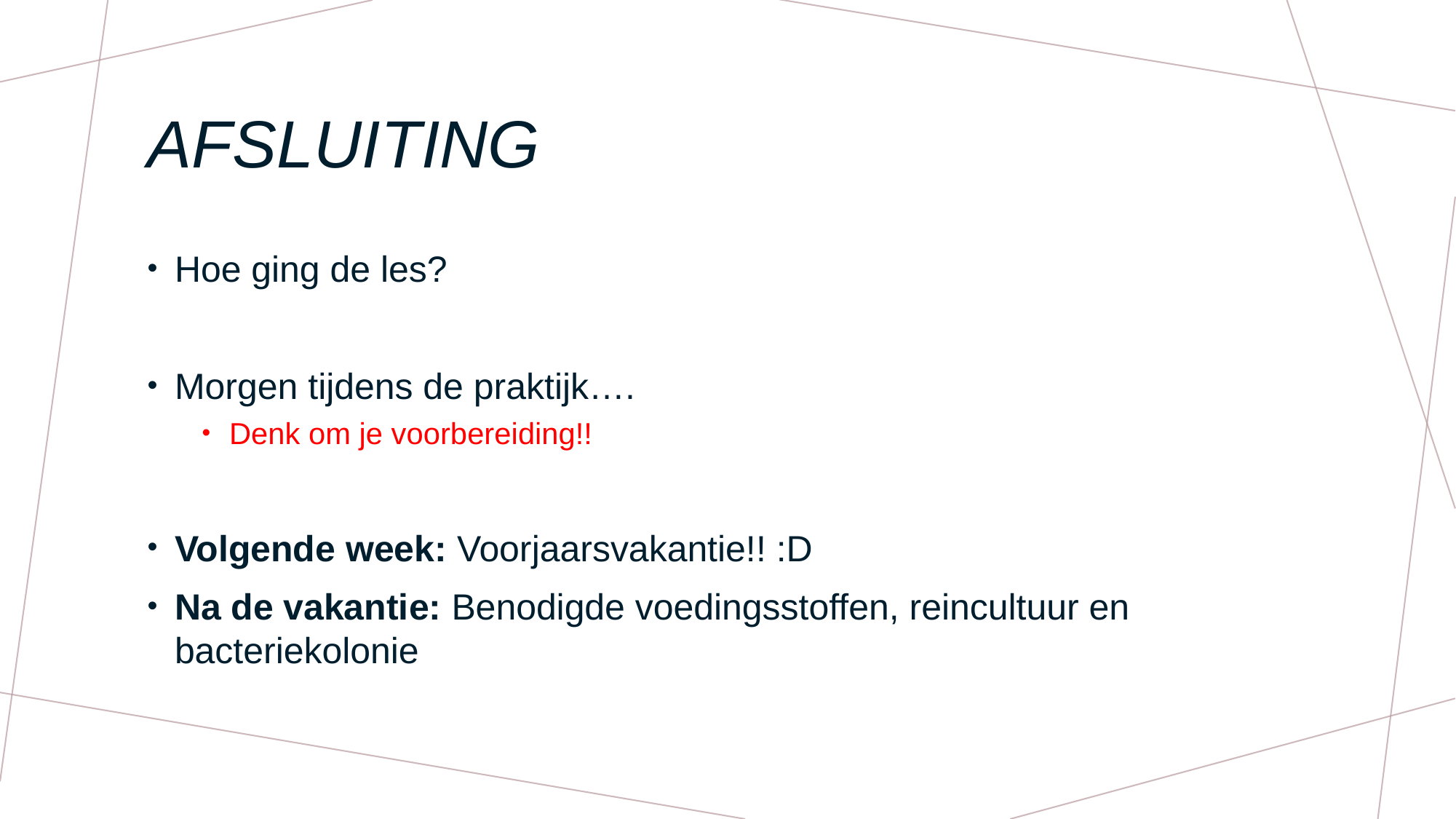

# Afsluiting
Hoe ging de les?

Morgen tijdens de praktijk….
Denk om je voorbereiding!!

Volgende week: Voorjaarsvakantie!! :D
Na de vakantie: Benodigde voedingsstoffen, reincultuur en bacteriekolonie